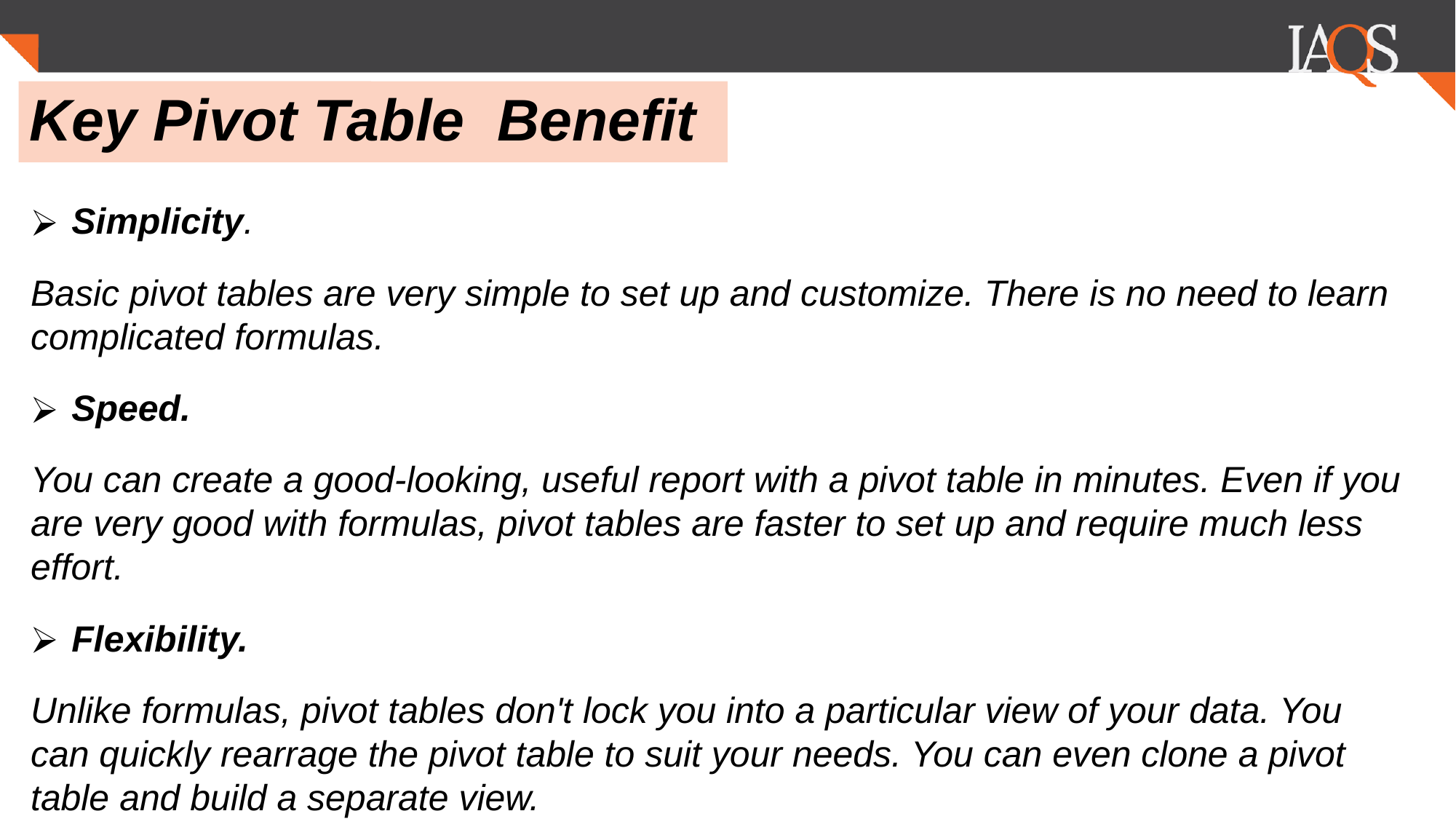

.
# Key Pivot Table  Benefit

Simplicity.
Basic pivot tables are very simple to set up and customize. There is no need to learn complicated formulas.
Speed.
You can create a good-looking, useful report with a pivot table in minutes. Even if you are very good with formulas, pivot tables are faster to set up and require much less effort.
Flexibility.
Unlike formulas, pivot tables don't lock you into a particular view of your data. You can quickly rearrage the pivot table to suit your needs. You can even clone a pivot table and build a separate view.